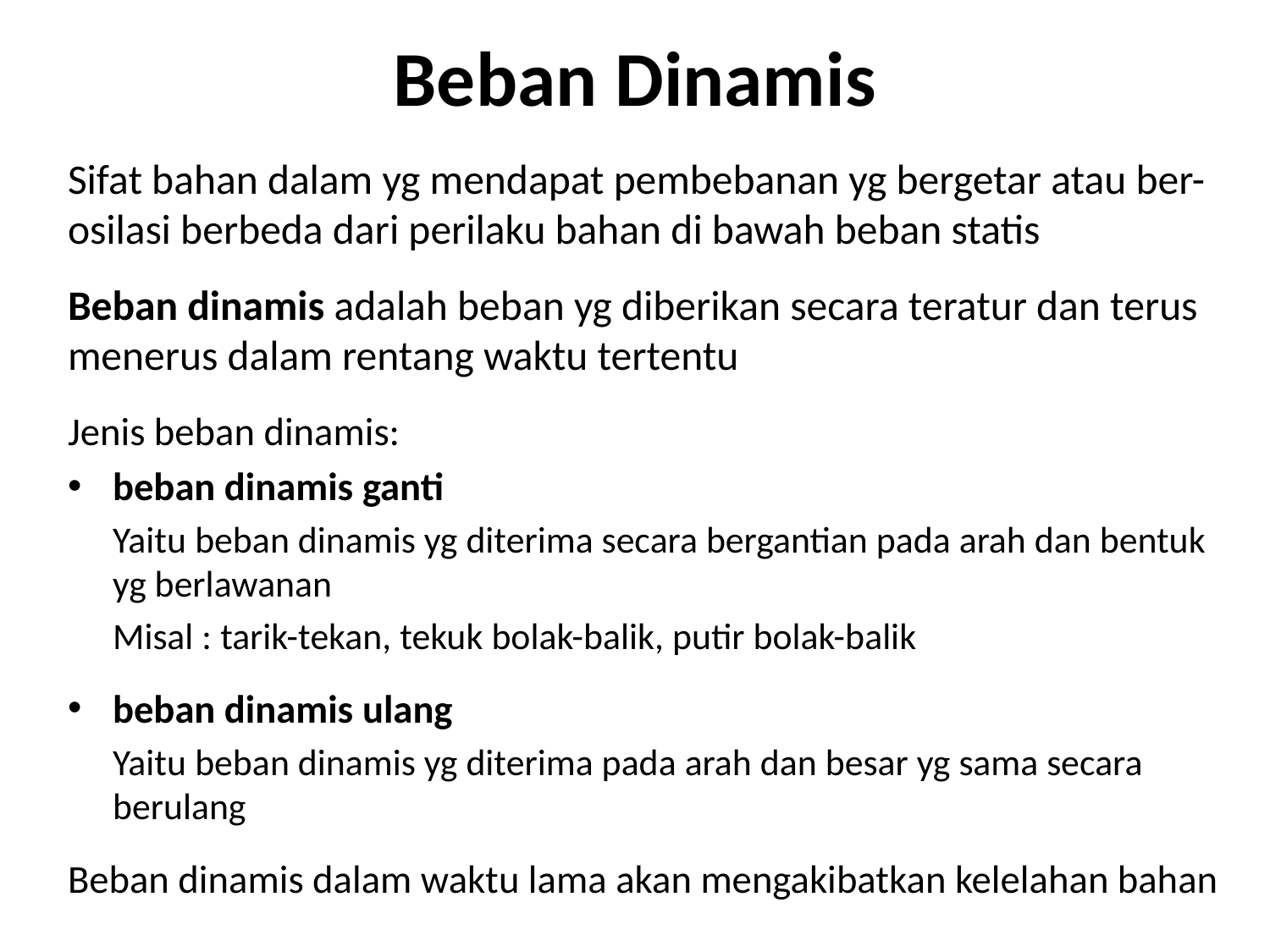

# Beban Dinamis
Sifat bahan dalam yg mendapat pembebanan yg bergetar atau ber-osilasi berbeda dari perilaku bahan di bawah beban statis

Beban dinamis adalah beban yg diberikan secara teratur dan terus menerus dalam rentang waktu tertentu

Jenis beban dinamis:
beban dinamis ganti
Yaitu beban dinamis yg diterima secara bergantian pada arah dan bentuk yg berlawanan
Misal : tarik-tekan, tekuk bolak-balik, putir bolak-balik

beban dinamis ulang
Yaitu beban dinamis yg diterima pada arah dan besar yg sama secara berulang

Beban dinamis dalam waktu lama akan mengakibatkan kelelahan bahan